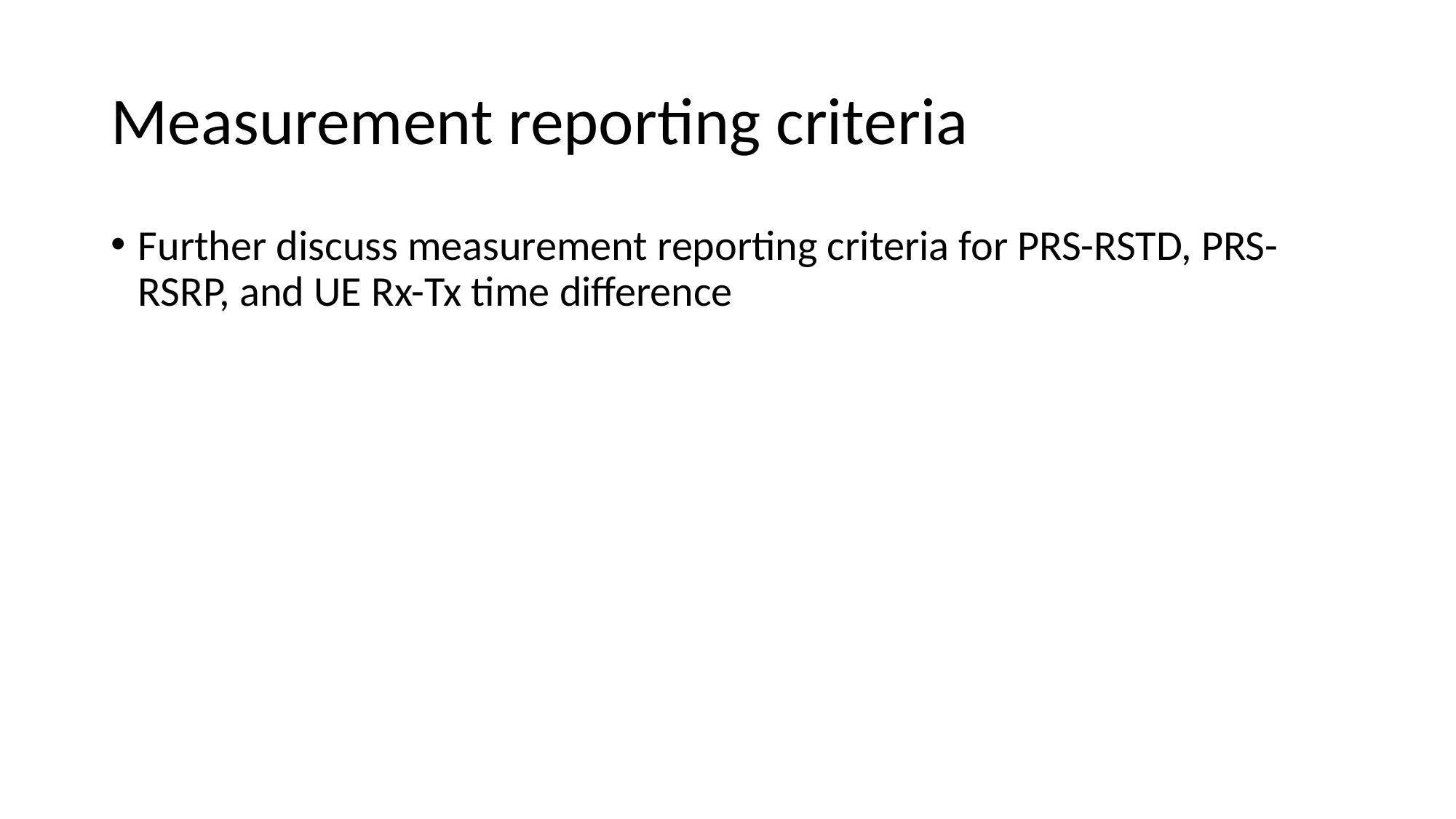

# Measurement reporting criteria
Further discuss measurement reporting criteria for PRS-RSTD, PRS-RSRP, and UE Rx-Tx time difference